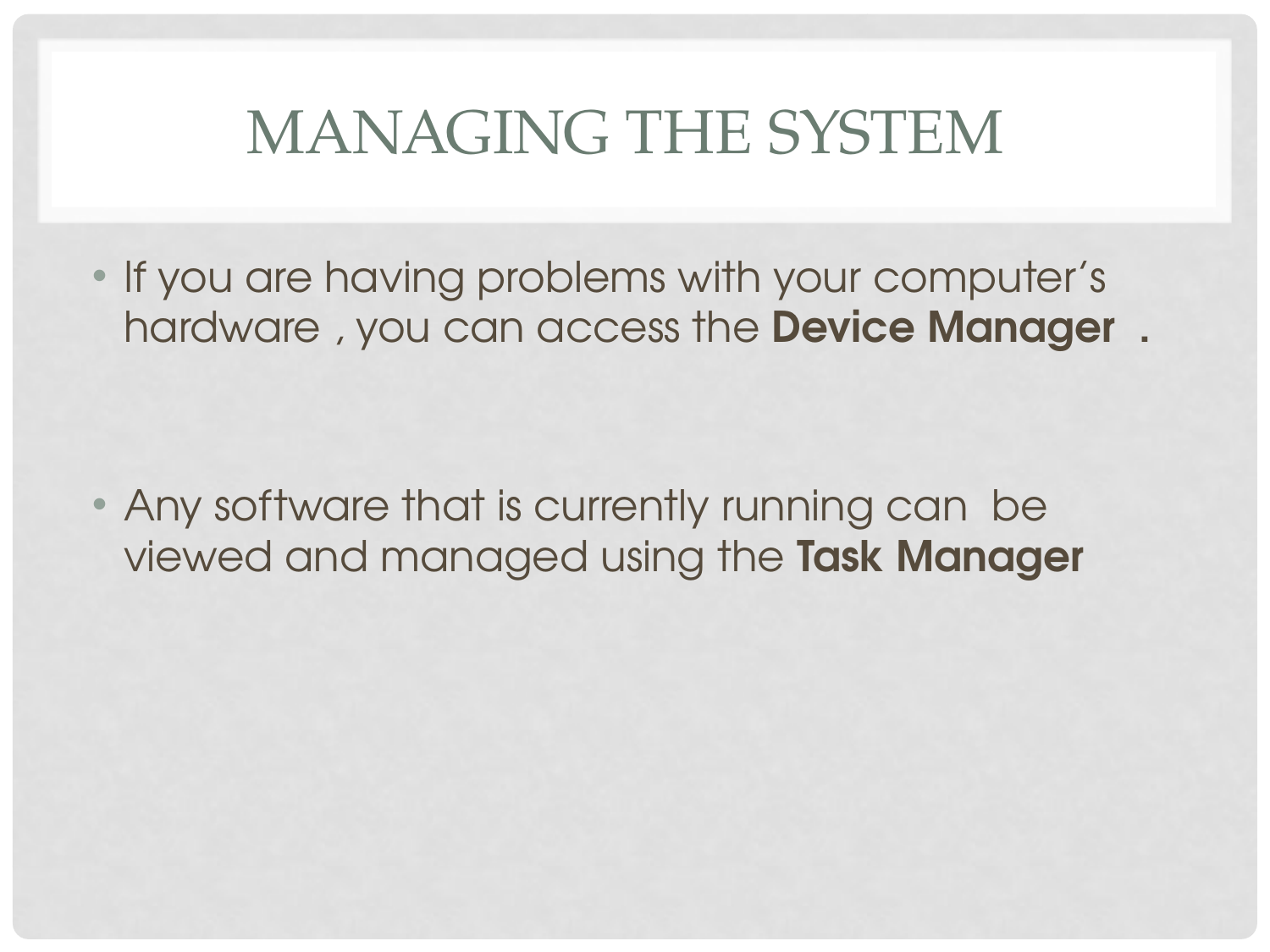

# Managing the system
If you are having problems with your computer’s hardware , you can access the Device Manager  .

Any software that is currently running can  be viewed and managed using the Task Manager